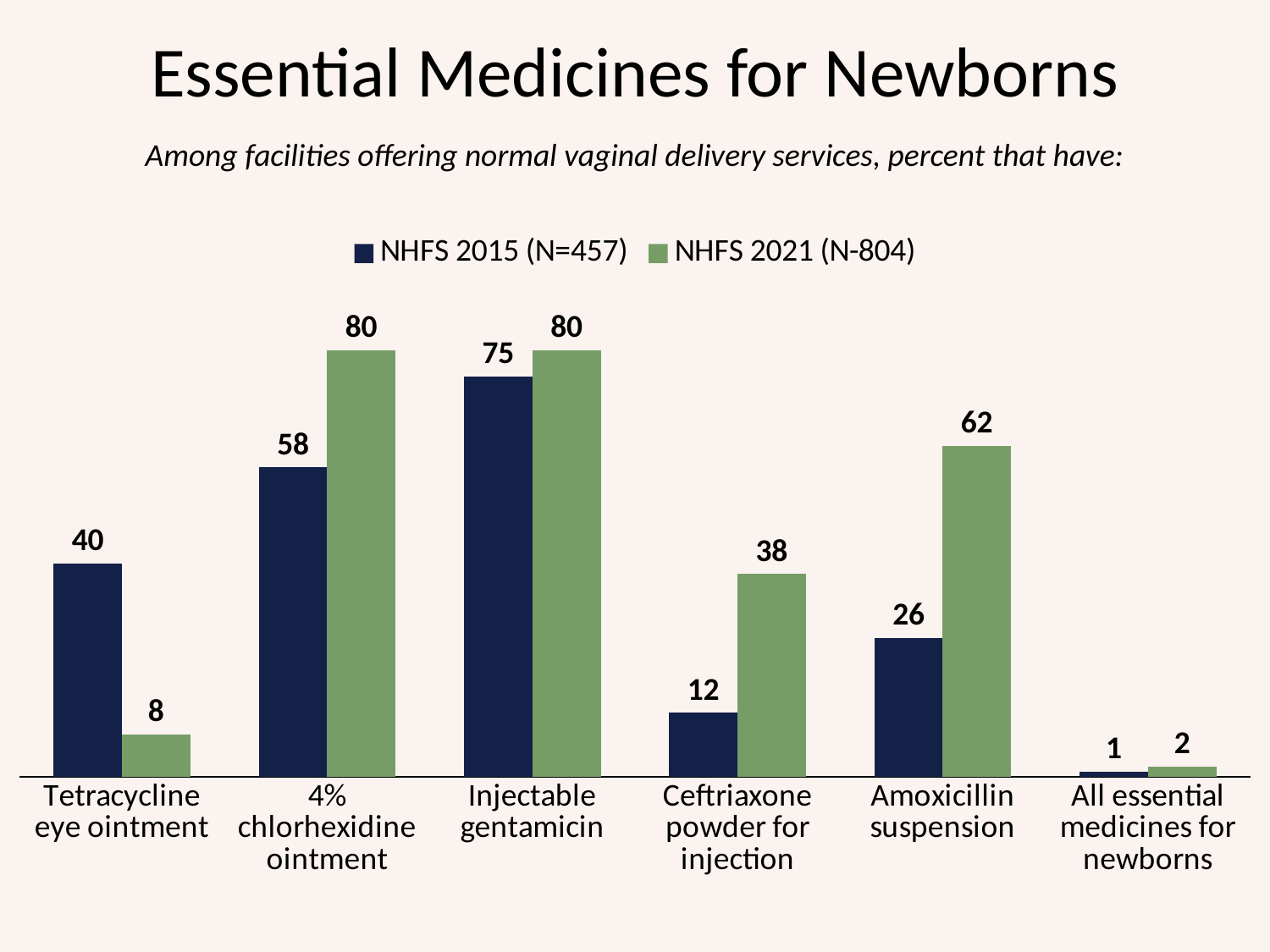

# Essential Medicines for Newborns
Among facilities offering normal vaginal delivery services, percent that have:

### Chart

| Category | NHFS 2015 (N=457) | NHFS 2021 (N-804) |
|---|---|---|
| Tetracycline eye ointment | 40.0 | 8.0 |
| 4% chlorhexidine ointment | 58.0 | 80.0 |
| Injectable gentamicin | 75.0 | 80.0 |
| Ceftriaxone powder for injection | 12.0 | 38.0 |
| Amoxicillin suspension | 26.0 | 62.0 |
| All essential medicines for newborns | 1.0 | 2.0 |